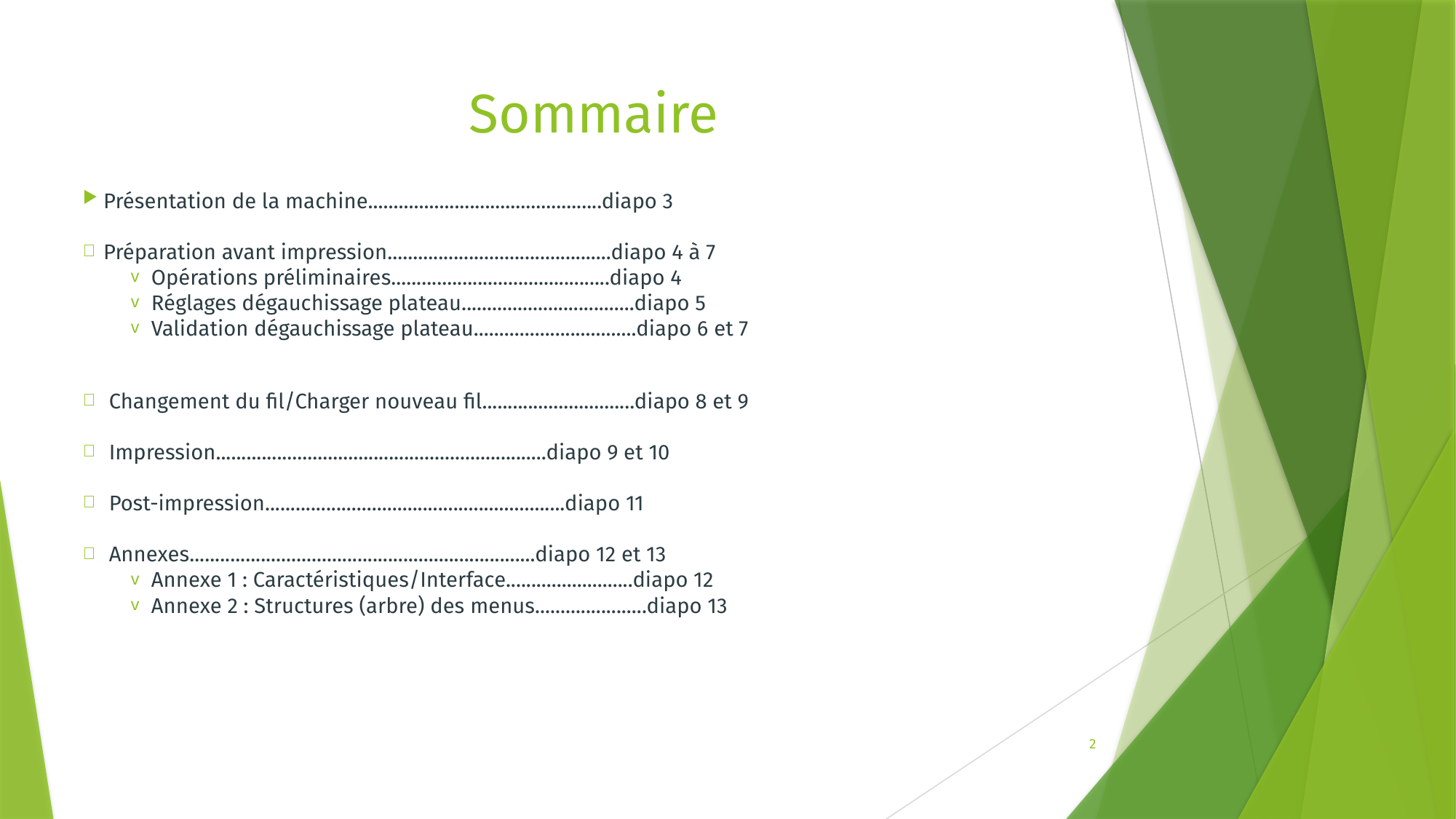

# Sommaire
Présentation de la machine..............................................diapo 3

Préparation avant impression............................................diapo 4 à 7
Opérations préliminaires...........................................diapo 4
Réglages dégauchissage plateau..................................diapo 5
Validation dégauchissage plateau................................diapo 6 et 7

 Changement du fil/Charger nouveau fil..............................diapo 8 et 9

 Impression.................................................................diapo 9 et 10

 Post-impression...........................................................diapo 11

 Annexes....................................................................diapo 12 et 13
Annexe 1 : Caractéristiques/Interface.........................diapo 12
Annexe 2 : Structures (arbre) des menus......................diapo 13

2